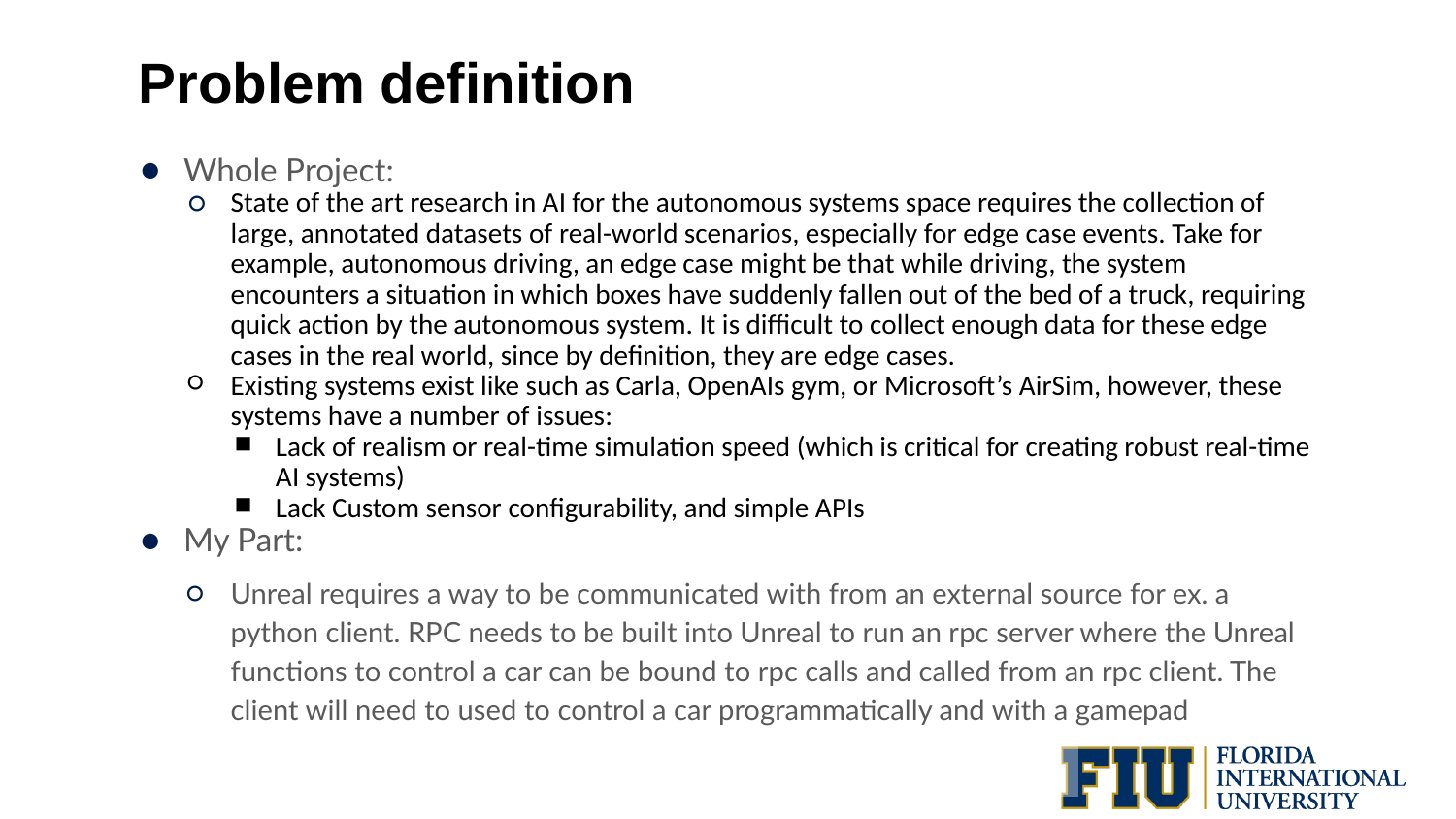

# Problem definition
Whole Project:
State of the art research in AI for the autonomous systems space requires the collection of large, annotated datasets of real-world scenarios, especially for edge case events. Take for example, autonomous driving, an edge case might be that while driving, the system encounters a situation in which boxes have suddenly fallen out of the bed of a truck, requiring quick action by the autonomous system. It is difficult to collect enough data for these edge cases in the real world, since by definition, they are edge cases.
Existing systems exist like such as Carla, OpenAIs gym, or Microsoft’s AirSim, however, these systems have a number of issues:
Lack of realism or real-time simulation speed (which is critical for creating robust real-time AI systems)
Lack Custom sensor configurability, and simple APIs
My Part:
Unreal requires a way to be communicated with from an external source for ex. a python client. RPC needs to be built into Unreal to run an rpc server where the Unreal functions to control a car can be bound to rpc calls and called from an rpc client. The client will need to used to control a car programmatically and with a gamepad